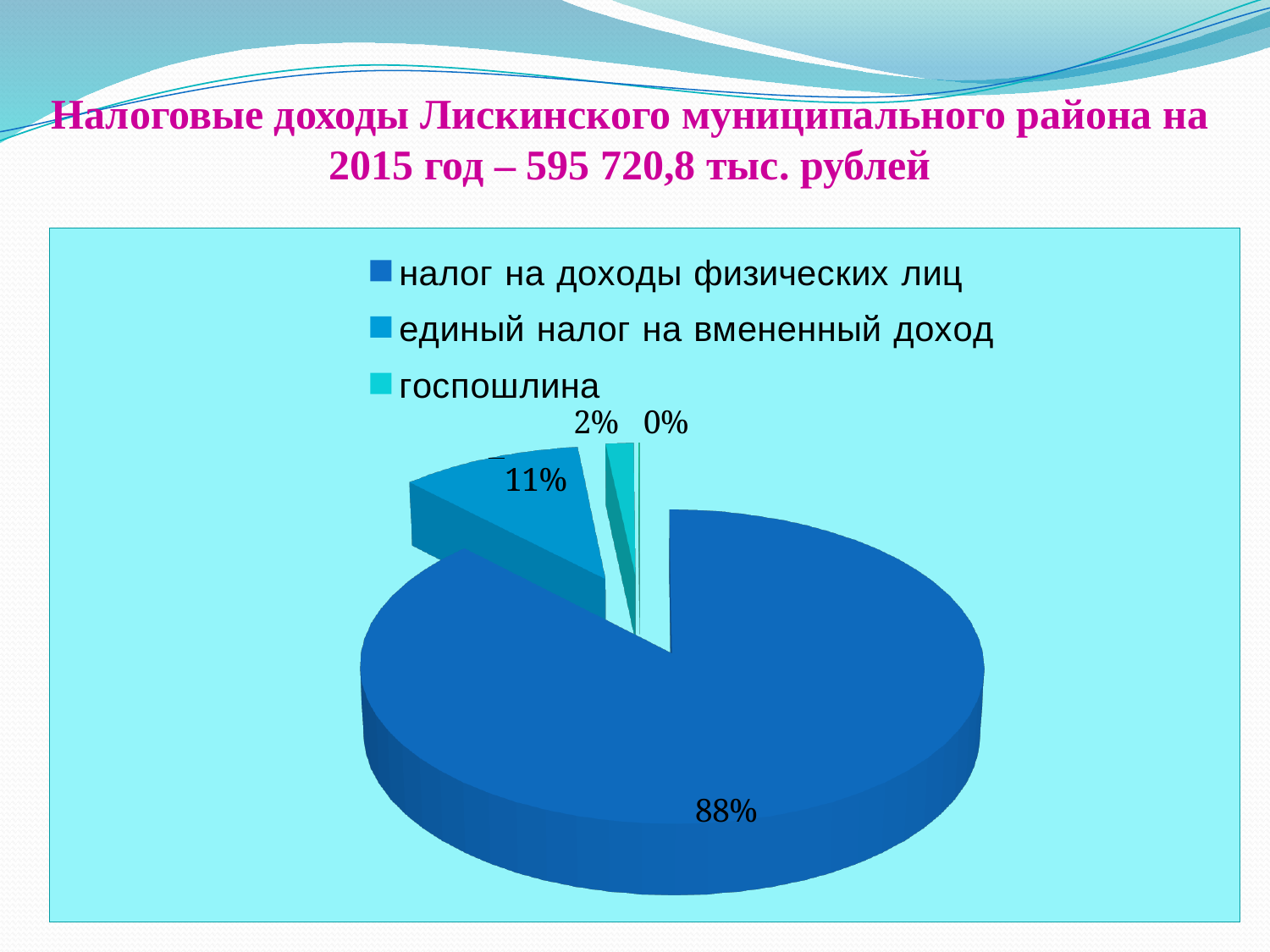

# Налоговые доходы Лискинского муниципального района на 2015 год – 595 720,8 тыс. рублей

[unsupported chart]